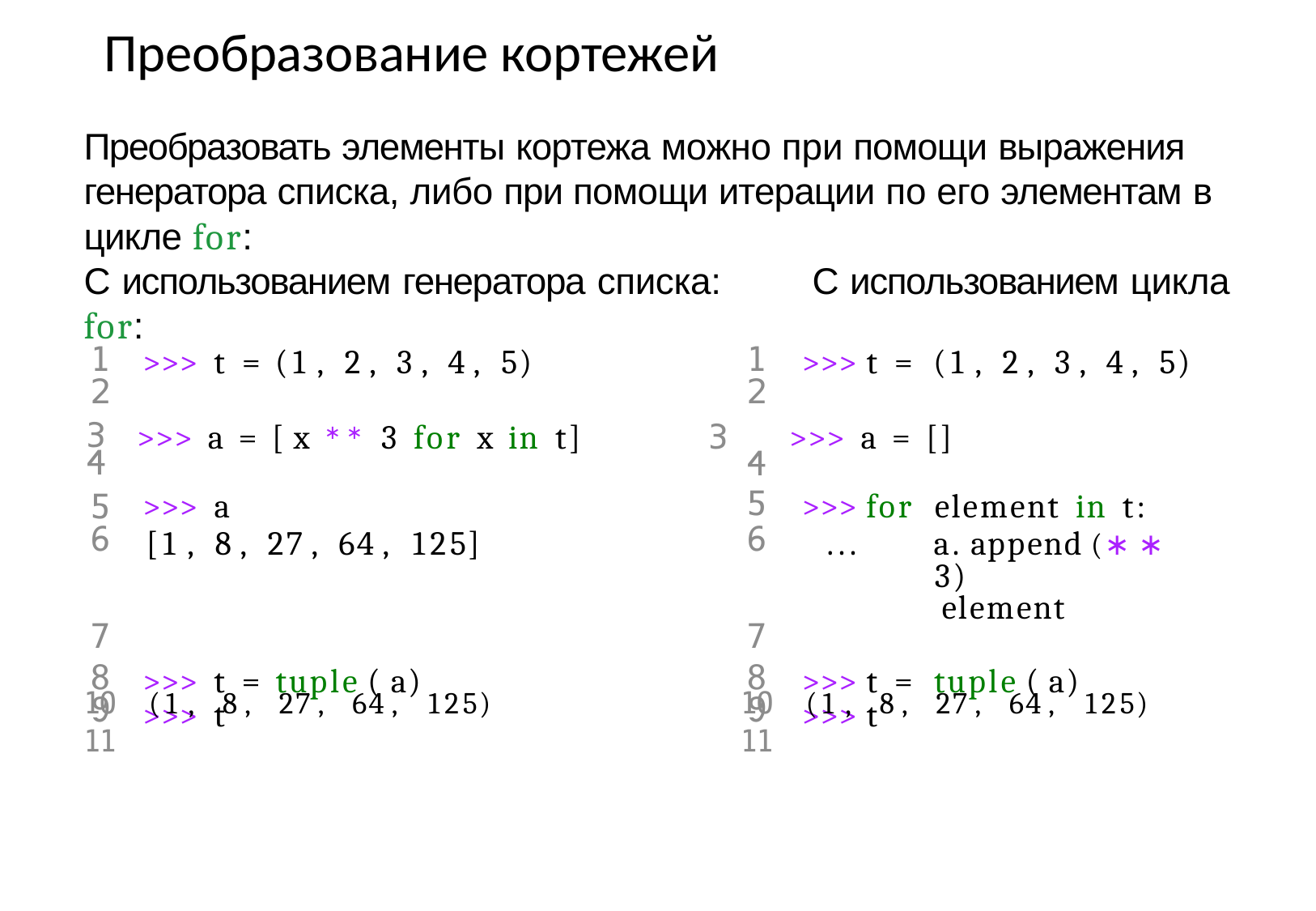

# Преобразование кортежей
Преобразовать элементы кортежа можно при помощи выражения генератора списка, либо при помощи итерации по его элементам в цикле for:
С использованием генератора списка:	С использованием цикла for:
| 1 | >>> | t = (1 , 2 , 3 , 4 , 5) | 1 | >>> | t = | (1 , 2 , 3 , 4 , 5) |
| --- | --- | --- | --- | --- | --- | --- |
| 2 |  |  | 2 |  |  |  |
| 3 4 | >>> a = [ x ∗ ∗ 3 for x in t] 3 4 |  |  | >>> a = [] |  |  |
| 5 | >>> | a | 5 | >>> | for | element in t: |
| 6 | [1 , | 8 , 27 , 64 , 125] | 6 | ... |  | a. append (∗ ∗ 3) element |
| 7 |  |  | 7 |  |  |  |
| 8 | >>> | t = tuple ( a) | 8 | >>> | t = | tuple ( a) |
| 9 | >>> | t | 9 | >>> | t |  |
10	(1 , 8 , 27 , 64 , 125)
11
10	(1 , 8 , 27 , 64 , 125)
11